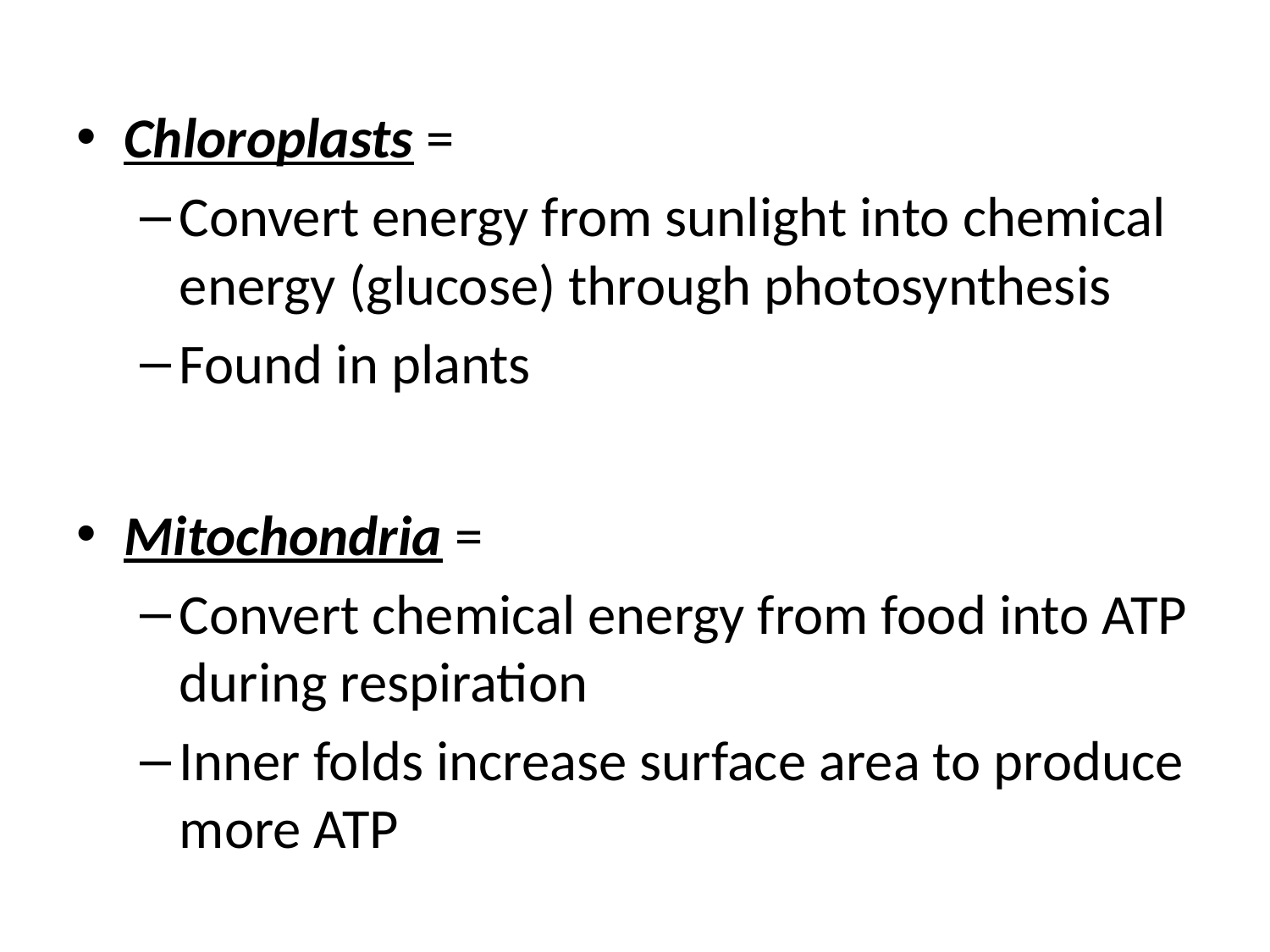

Chloroplasts =
Convert energy from sunlight into chemical energy (glucose) through photosynthesis
Found in plants

Mitochondria =
Convert chemical energy from food into ATP during respiration
Inner folds increase surface area to produce more ATP